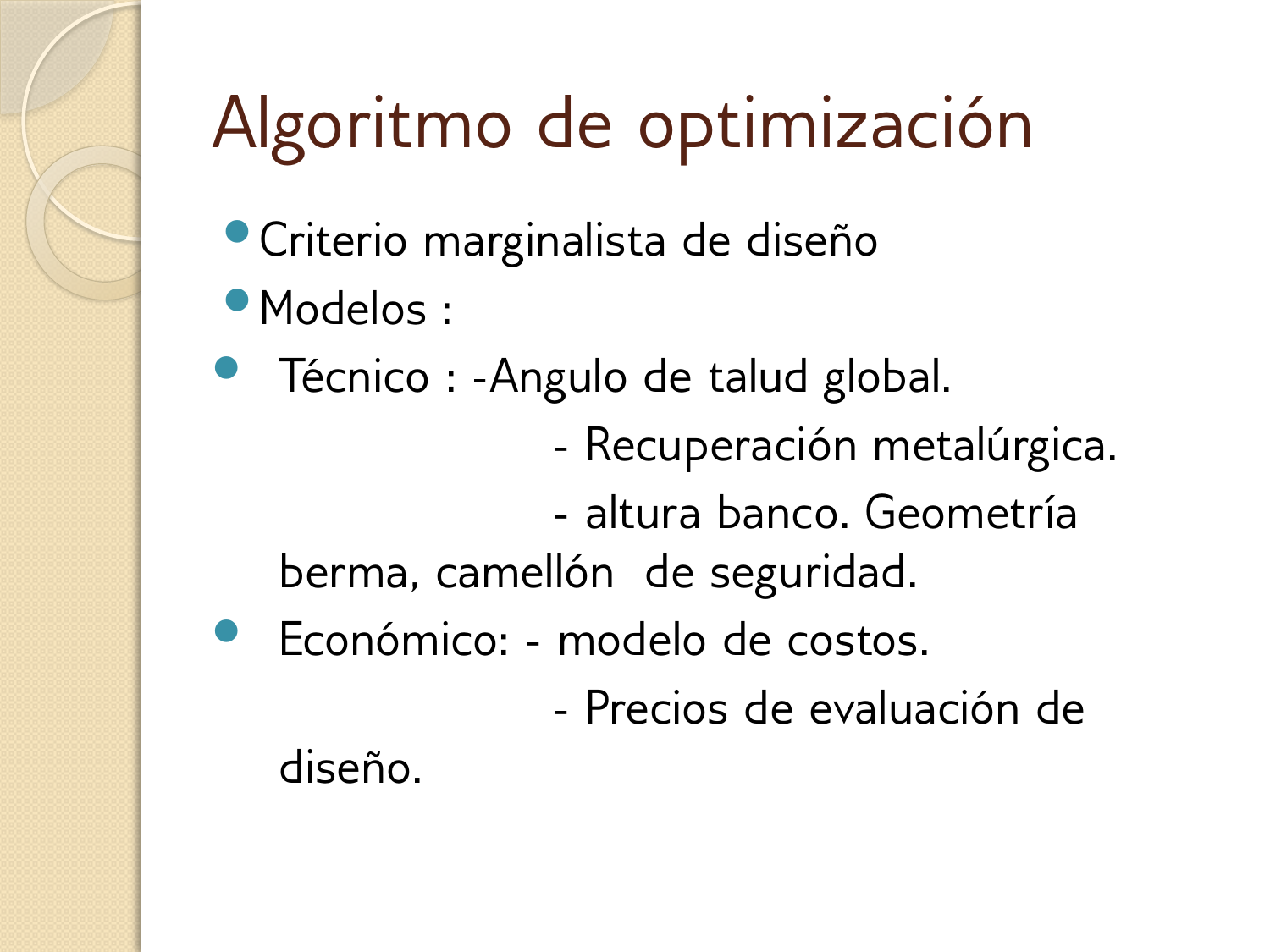

# Algoritmo de optimización
Criterio marginalista de diseño
Modelos :
Técnico : -Angulo de talud global.
                       - Recuperación metalúrgica.
                       - altura banco. Geometría berma, camellón  de seguridad.
Económico: - modelo de costos.
                       - Precios de evaluación de diseño.